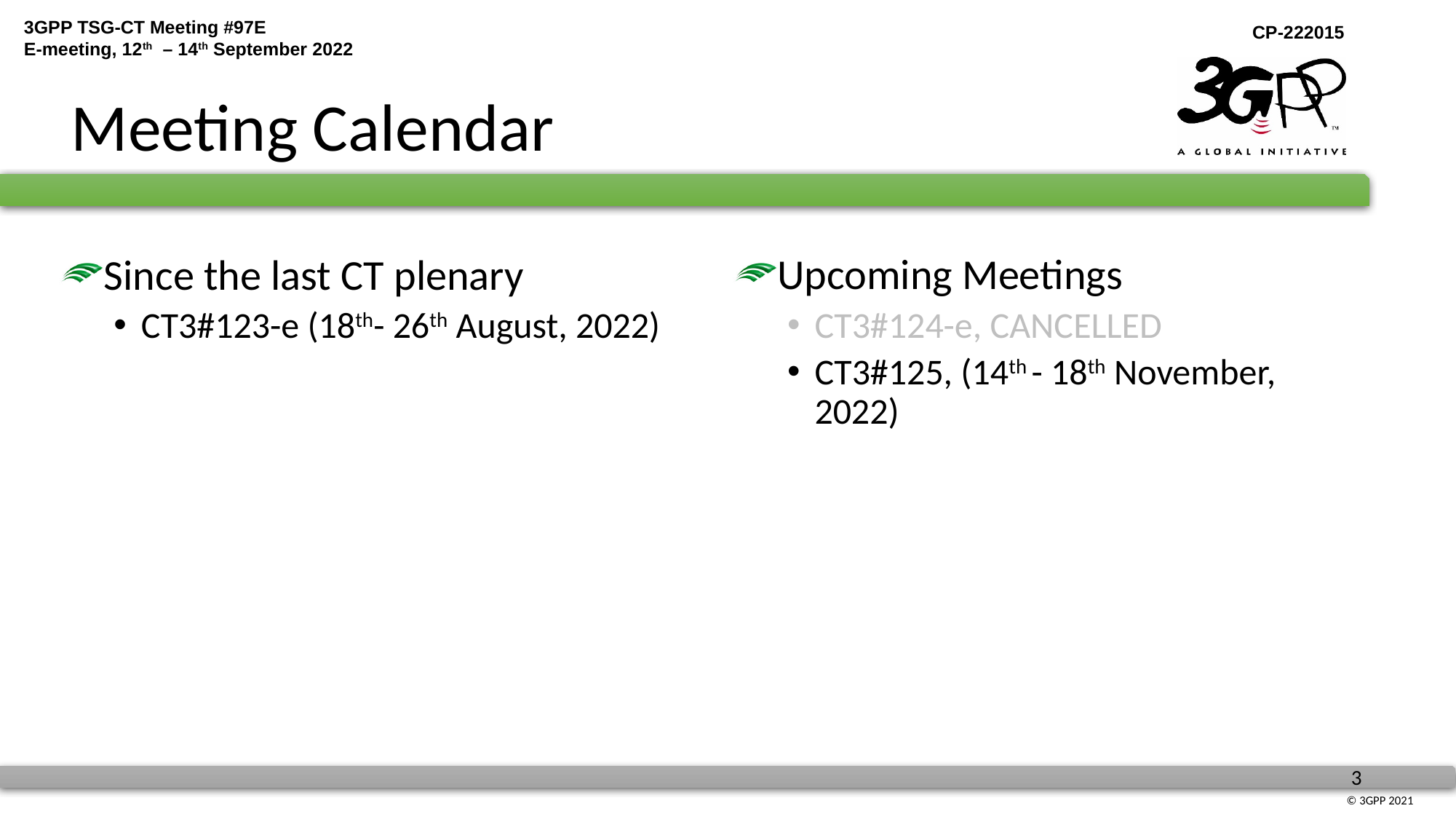

# Meeting Calendar
Since the last CT plenary
CT3#123-e (18th- 26th August, 2022)

Upcoming Meetings
CT3#124-e, CANCELLED
CT3#125, (14th - 18th November, 2022)